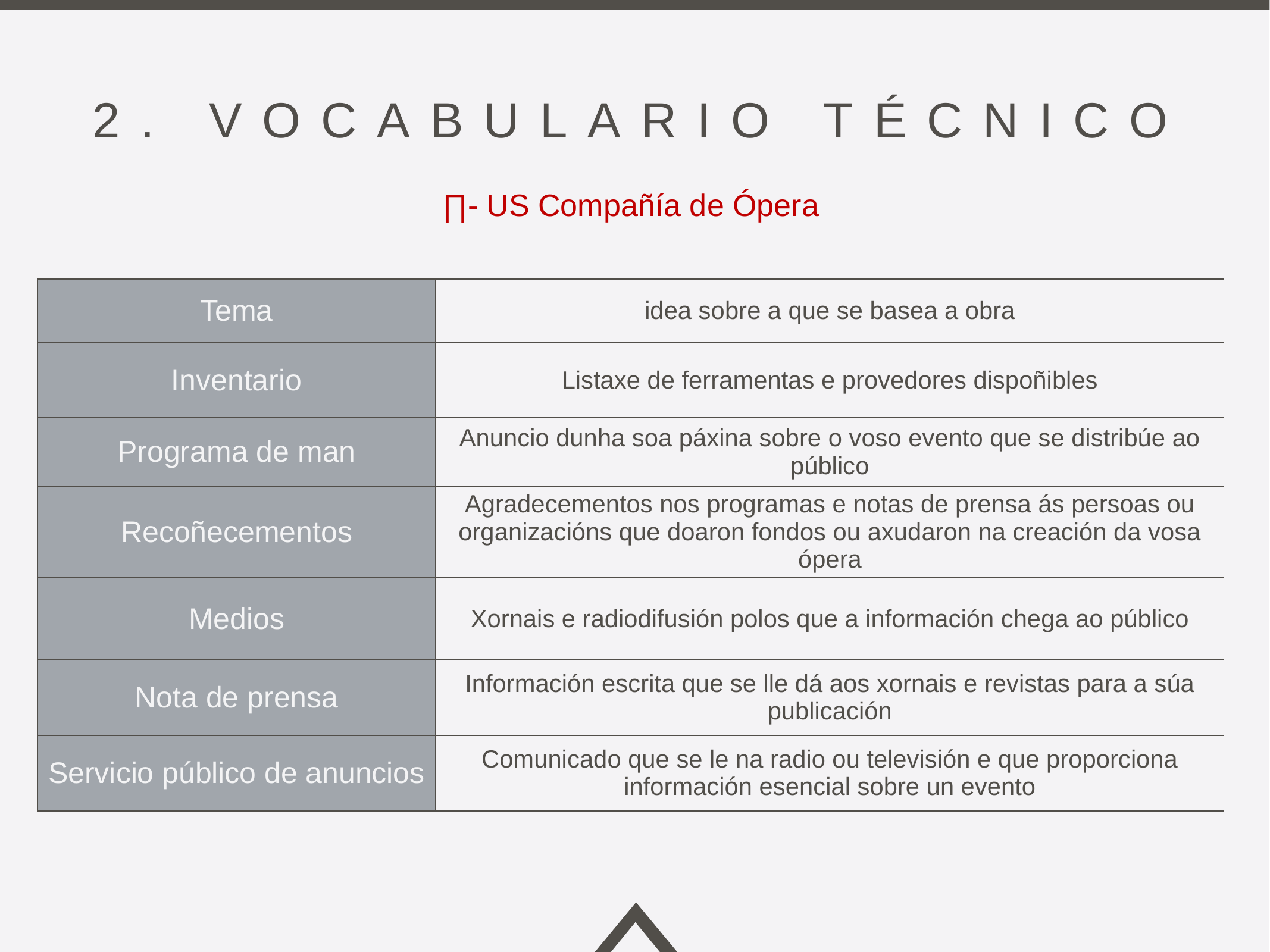

2. Vocabulario técnico
∏- US Compañía de Ópera
| Tema | idea sobre a que se basea a obra |
| --- | --- |
| Inventario | Listaxe de ferramentas e provedores dispoñibles |
| Programa de man | Anuncio dunha soa páxina sobre o voso evento que se distribúe ao público |
| Recoñecementos | Agradecementos nos programas e notas de prensa ás persoas ou organizacións que doaron fondos ou axudaron na creación da vosa ópera |
| Medios | Xornais e radiodifusión polos que a información chega ao público |
| Nota de prensa | Información escrita que se lle dá aos xornais e revistas para a súa publicación |
| Servicio público de anuncios | Comunicado que se le na radio ou televisión e que proporciona información esencial sobre un evento |